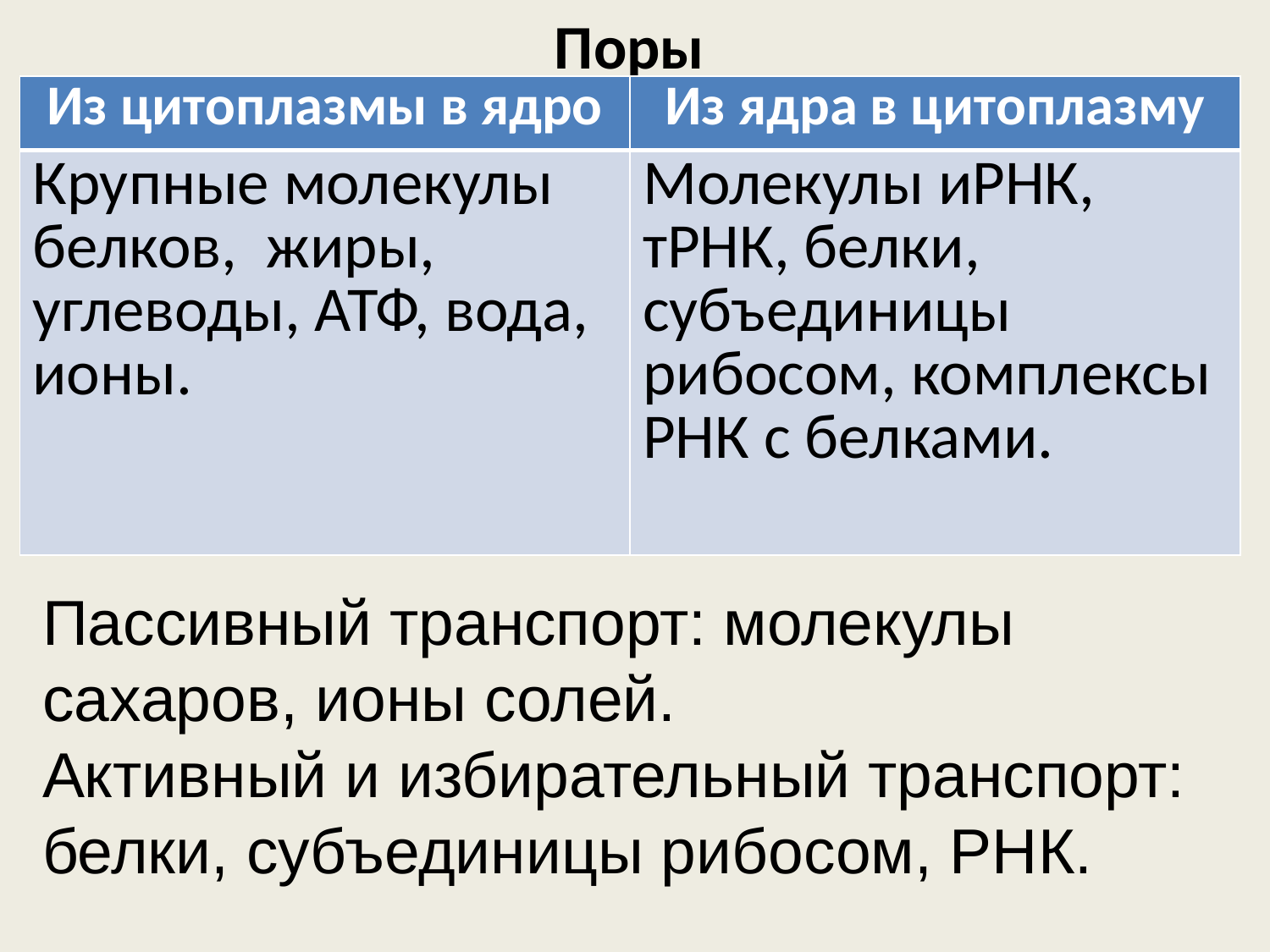

# Поры
| Из цитоплазмы в ядро | Из ядра в цитоплазму |
| --- | --- |
| Крупные молекулы белков, жиры, углеводы, АТФ, вода, ионы. | Молекулы иРНК, тРНК, белки, субъединицы рибосом, комплексы РНК с белками. |
Пассивный транспорт: молекулы сахаров, ионы солей.
Активный и избирательный транспорт:
белки, субъединицы рибосом, РНК.